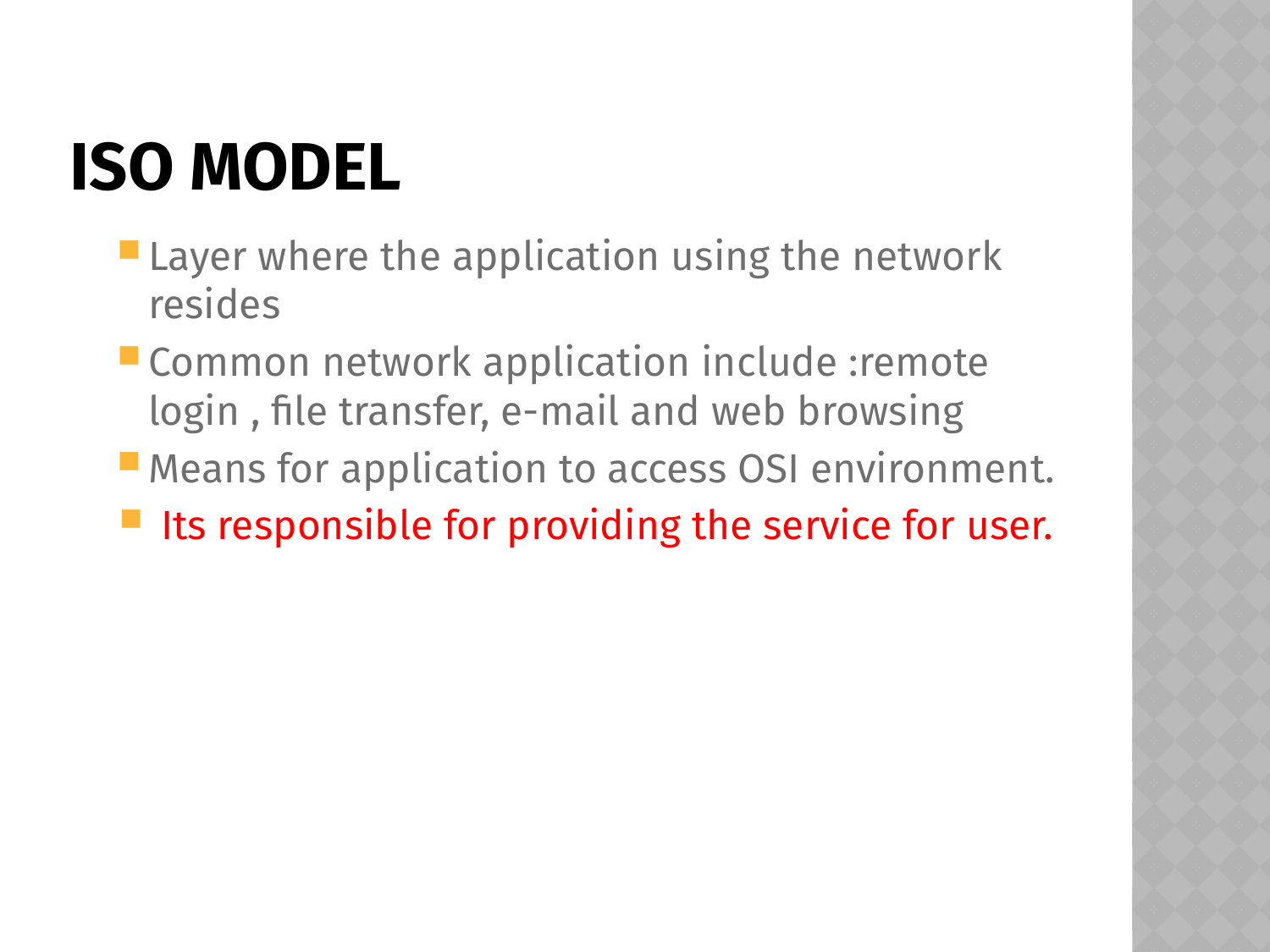

# Iso model
Layer where the application using the network resides
Common network application include :remote login , file transfer, e-mail and web browsing
Means for application to access OSI environment.
 Its responsible for providing the service for user.